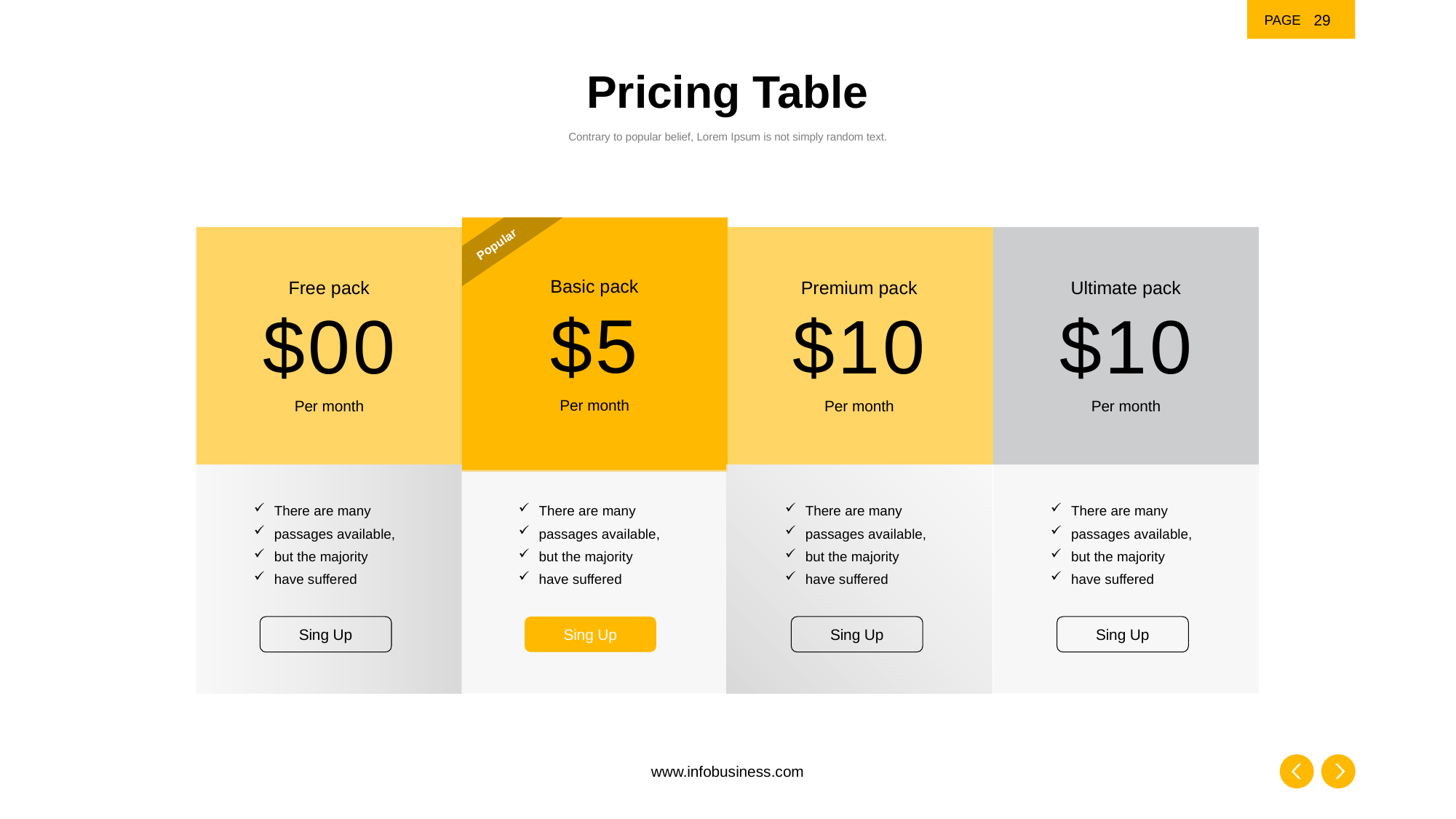

29
# Pricing Table
Contrary to popular belief, Lorem Ipsum is not simply random text.

Popular
Basic pack
Free pack
Premium pack
Ultimate pack
$5
$00
$10
$10
Per month
Per month
Per month
Per month

There are many
passages available,
but the majority
have suffered

Sing Up
There are many
passages available,
but the majority
have suffered

Sing Up
There are many
passages available,
but the majority
have suffered

Sing Up
There are many
passages available,
but the majority
have suffered

Sing Up
www.infobusiness.com